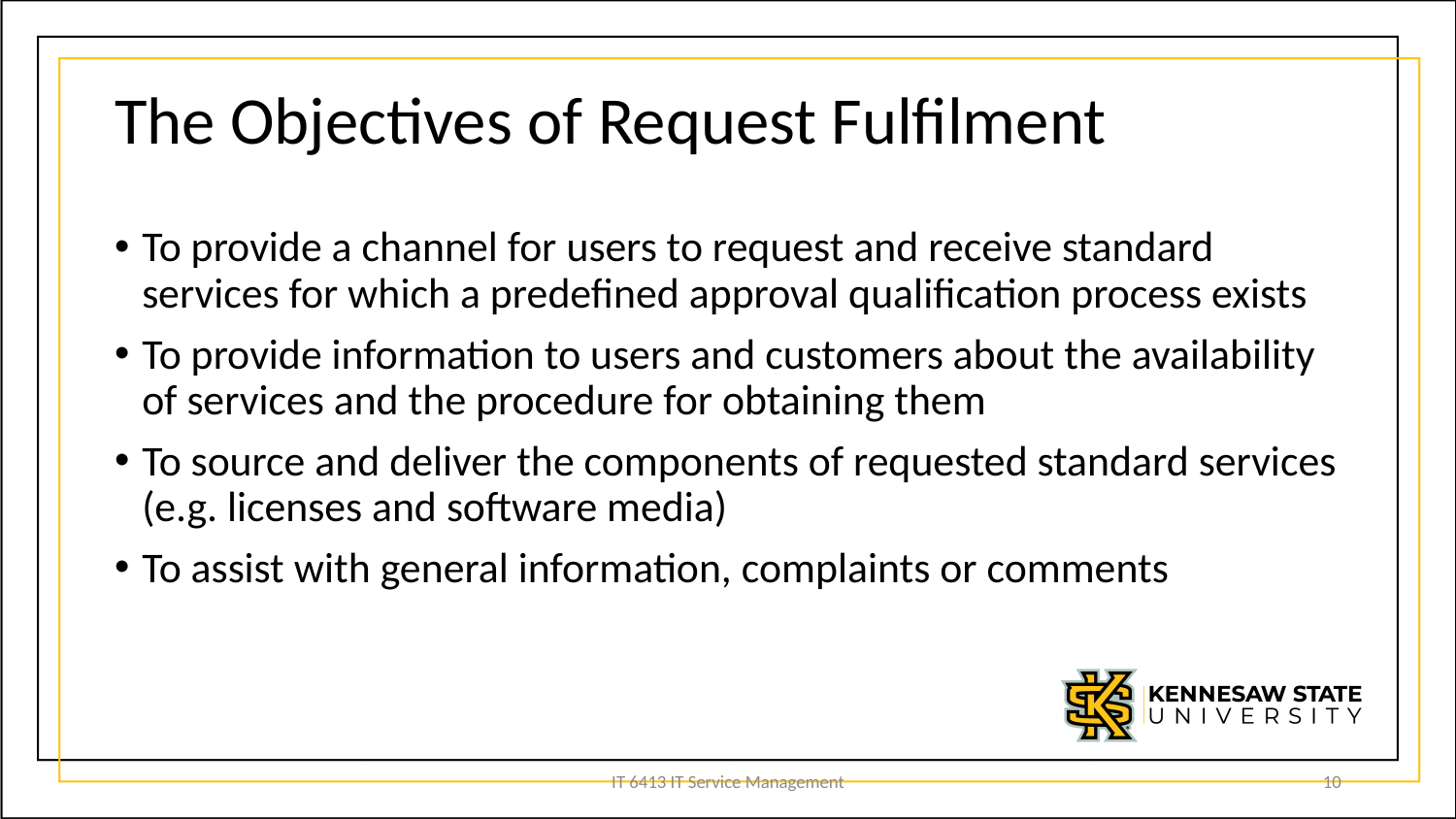

# The Objectives of Request Fulfilment
To provide a channel for users to request and receive standard services for which a predefined approval qualification process exists
To provide information to users and customers about the availability of services and the procedure for obtaining them
To source and deliver the components of requested standard services (e.g. licenses and software media)
To assist with general information, complaints or comments
IT 6413 IT Service Management
10